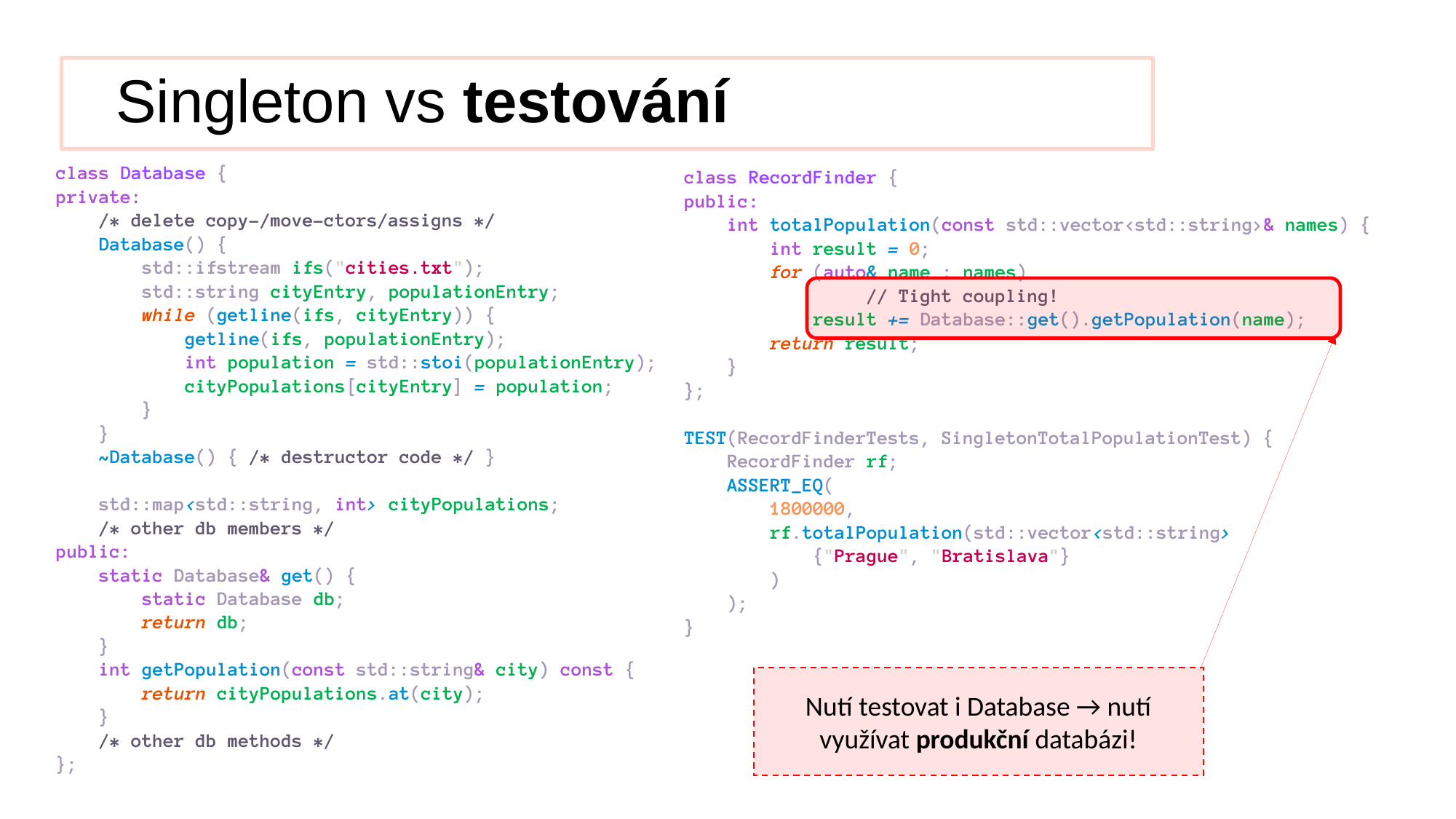

# Singleton vs testování
class Database {
private:
    /* delete copy-/move-ctors/assigns */
    Database() {
        std::ifstream ifs("cities.txt");
        std::string cityEntry, populationEntry;
        while (getline(ifs, cityEntry)) {
            getline(ifs, populationEntry);
            int population = std::stoi(populationEntry);
            cityPopulations[cityEntry] = population;
        }
    }
    ~Database() { /* destructor code */ }
    std::map<std::string, int> cityPopulations;
    /* other db members */
public:
    static Database& get() {
        static Database db;
        return db;
    }
    int getPopulation(const std::string& city) const {
        return cityPopulations.at(city);
    }
    /* other db methods */
};

class RecordFinder {
public:
    int totalPopulation(const std::vector<std::string>& names) {
        int result = 0;
        for (auto& name : names)
            // Tight coupling!
            result += Database::get().getPopulation(name);
        return result;
    }
};
TEST(RecordFinderTests, SingletonTotalPopulationTest) {
    RecordFinder rf;
    ASSERT_EQ(
        1800000,
        rf.totalPopulation(std::vector<std::string>
            {"Prague", "Bratislava"}
        )
    );
}

Nutí testovat i Database → nutí využívat produkční databázi!